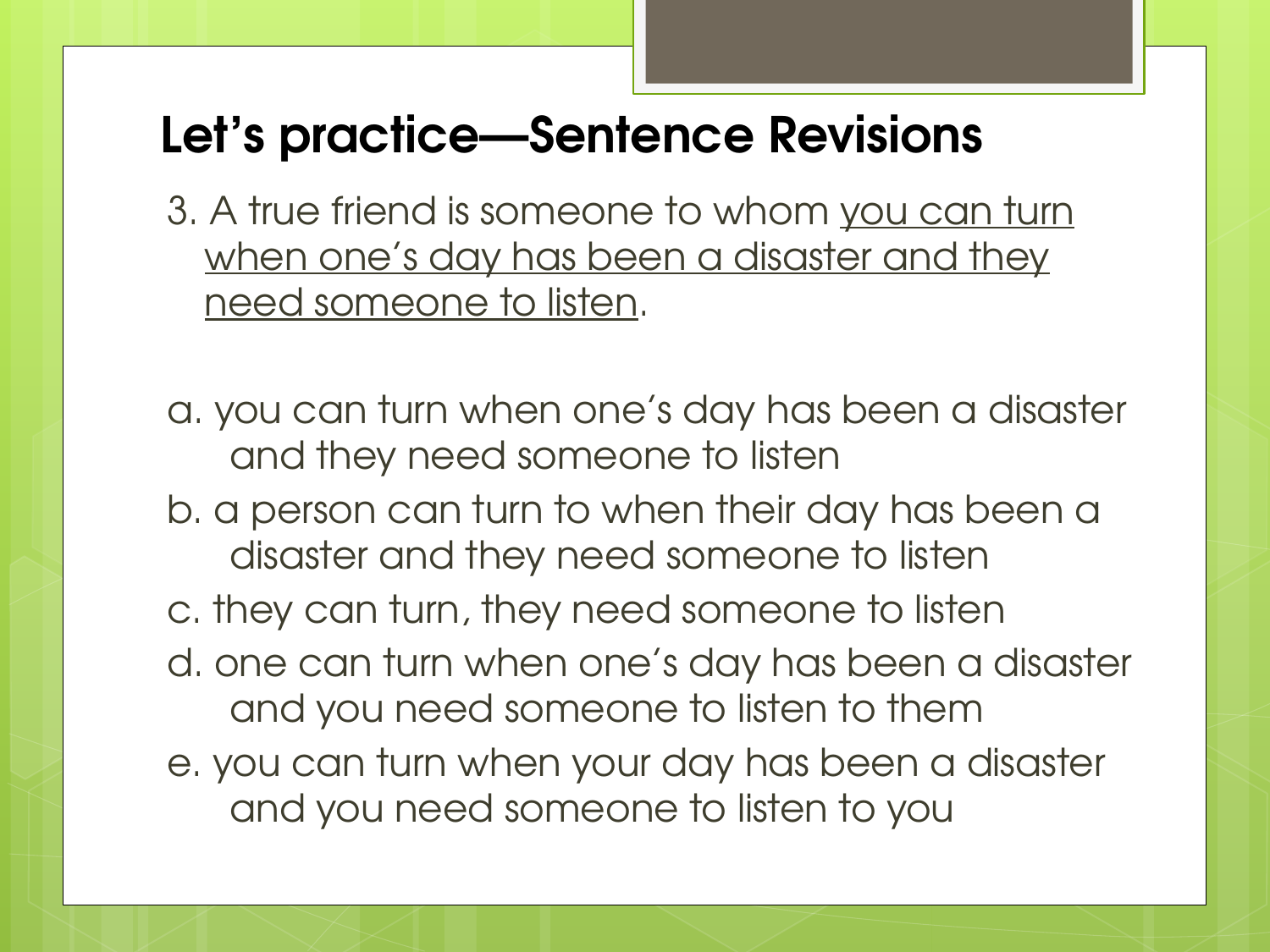

# Let’s practice—Sentence Revisions
3. A true friend is someone to whom you can turn when one’s day has been a disaster and they need someone to listen.

a. you can turn when one’s day has been a disaster and they need someone to listen
b. a person can turn to when their day has been a disaster and they need someone to listen
c. they can turn, they need someone to listen
d. one can turn when one’s day has been a disaster and you need someone to listen to them
e. you can turn when your day has been a disaster and you need someone to listen to you